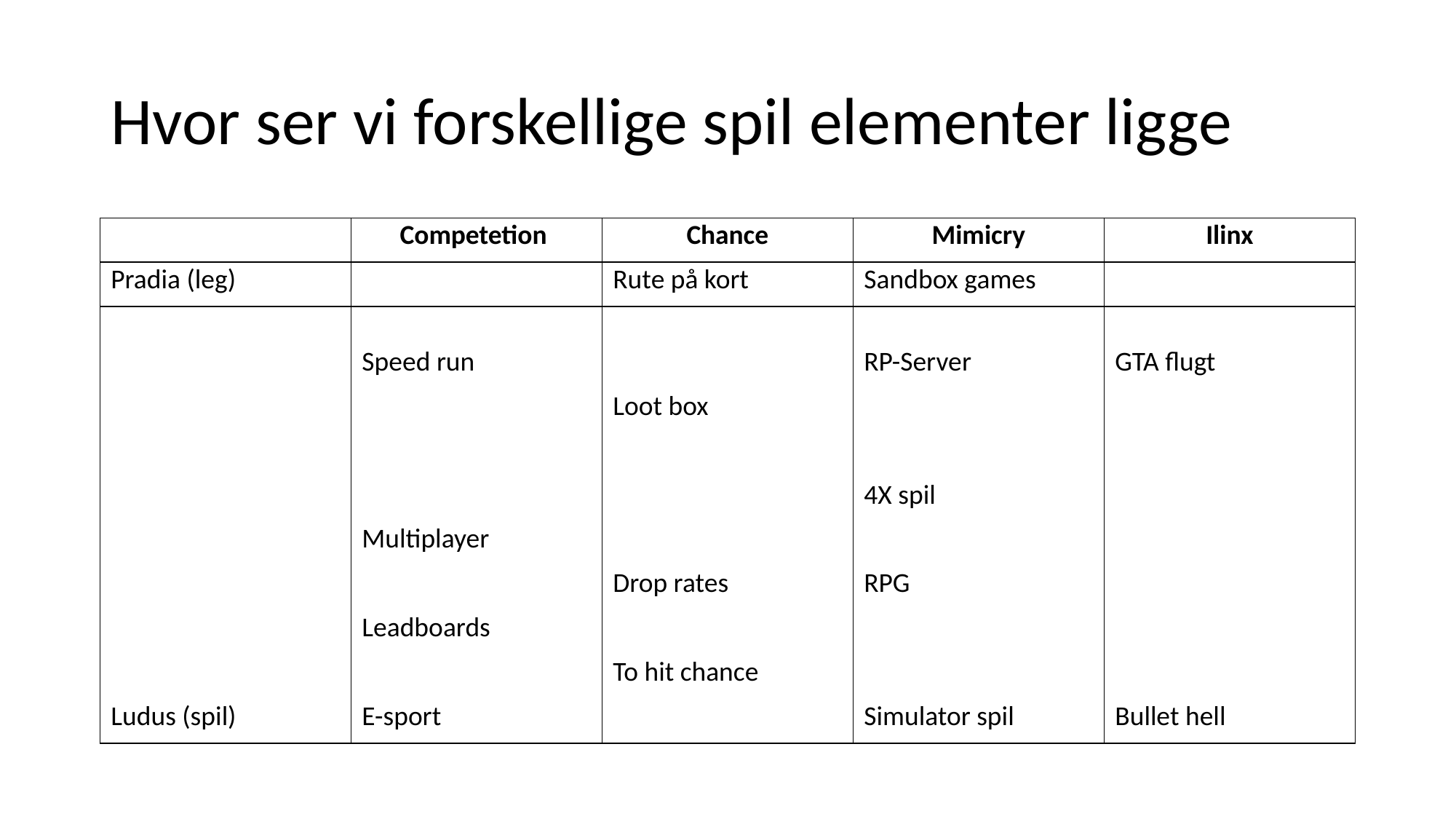

# Hvor ser vi forskellige spil elementer ligge
|  | Competetion | Chance | Mimicry | Ilinx |
| --- | --- | --- | --- | --- |
| Pradia (leg) |  | Rute på kort | Sandbox games |  |
|  |  |  |  |  |
|  | Speed run |  | RP-Server | GTA flugt |
|  |  | Loot box |  |  |
|  |  |  |  |  |
|  |  |  | 4X spil |  |
|  | Multiplayer |  |  |  |
|  |  | Drop rates | RPG |  |
|  | Leadboards |  |  |  |
|  |  | To hit chance |  |  |
| Ludus (spil) | E-sport |  | Simulator spil | Bullet hell |